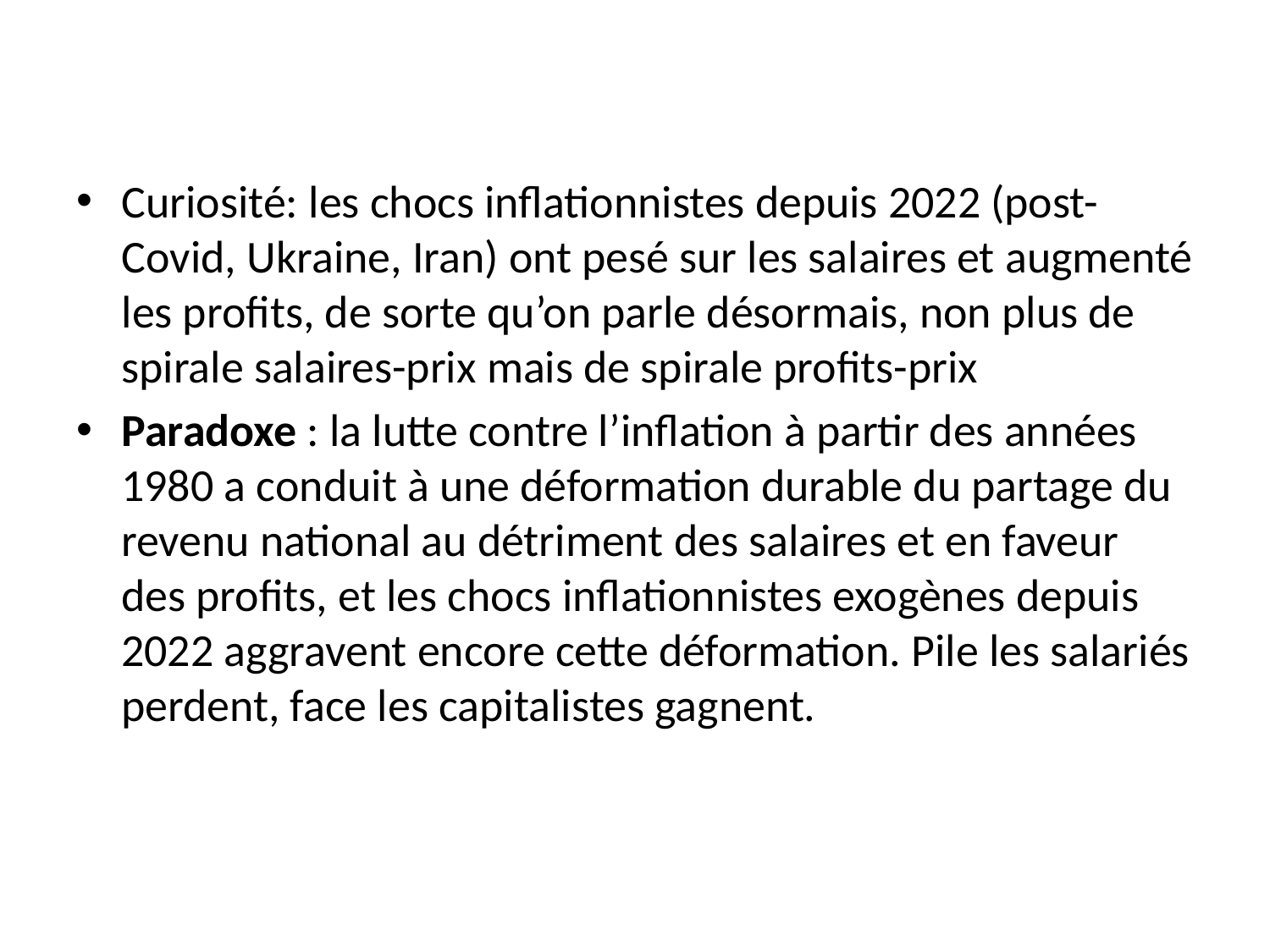

#
Curiosité: les chocs inflationnistes depuis 2022 (post-Covid, Ukraine, Iran) ont pesé sur les salaires et augmenté les profits, de sorte qu’on parle désormais, non plus de spirale salaires-prix mais de spirale profits-prix
Paradoxe : la lutte contre l’inflation à partir des années 1980 a conduit à une déformation durable du partage du revenu national au détriment des salaires et en faveur des profits, et les chocs inflationnistes exogènes depuis 2022 aggravent encore cette déformation. Pile les salariés perdent, face les capitalistes gagnent.